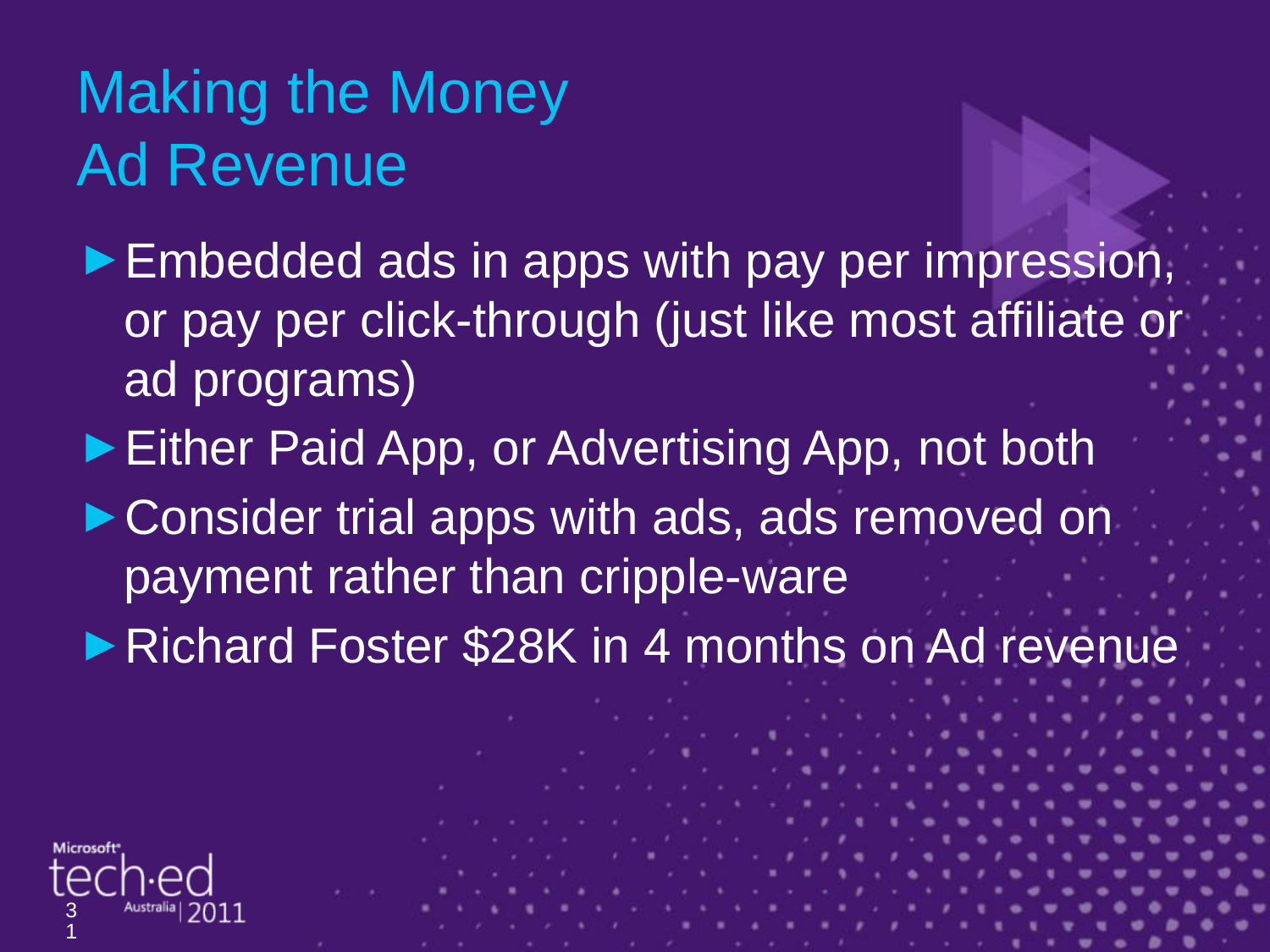

# Making the Money Ad Revenue
Embedded ads in apps with pay per impression, or pay per click-through (just like most affiliate or ad programs)
Either Paid App, or Advertising App, not both
Consider trial apps with ads, ads removed on payment rather than cripple-ware
Richard Foster $28K in 4 months on Ad revenue

31